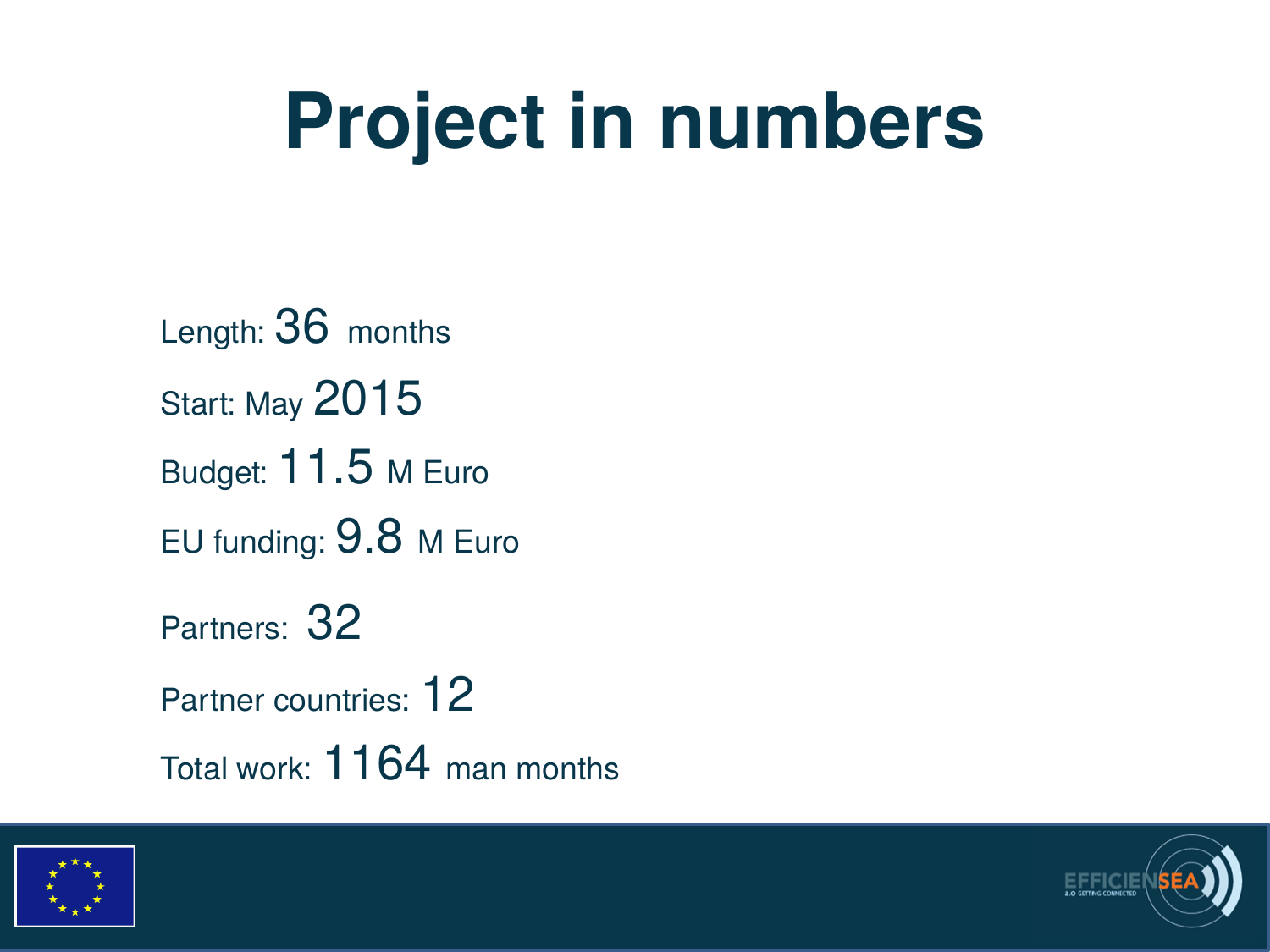

# Project in numbers
Length: 36 months
Start: May 2015
Budget: 11.5 M Euro
EU funding: 9.8 M Euro
Partners: 32
Partner countries: 12
Total work: 1164 man months